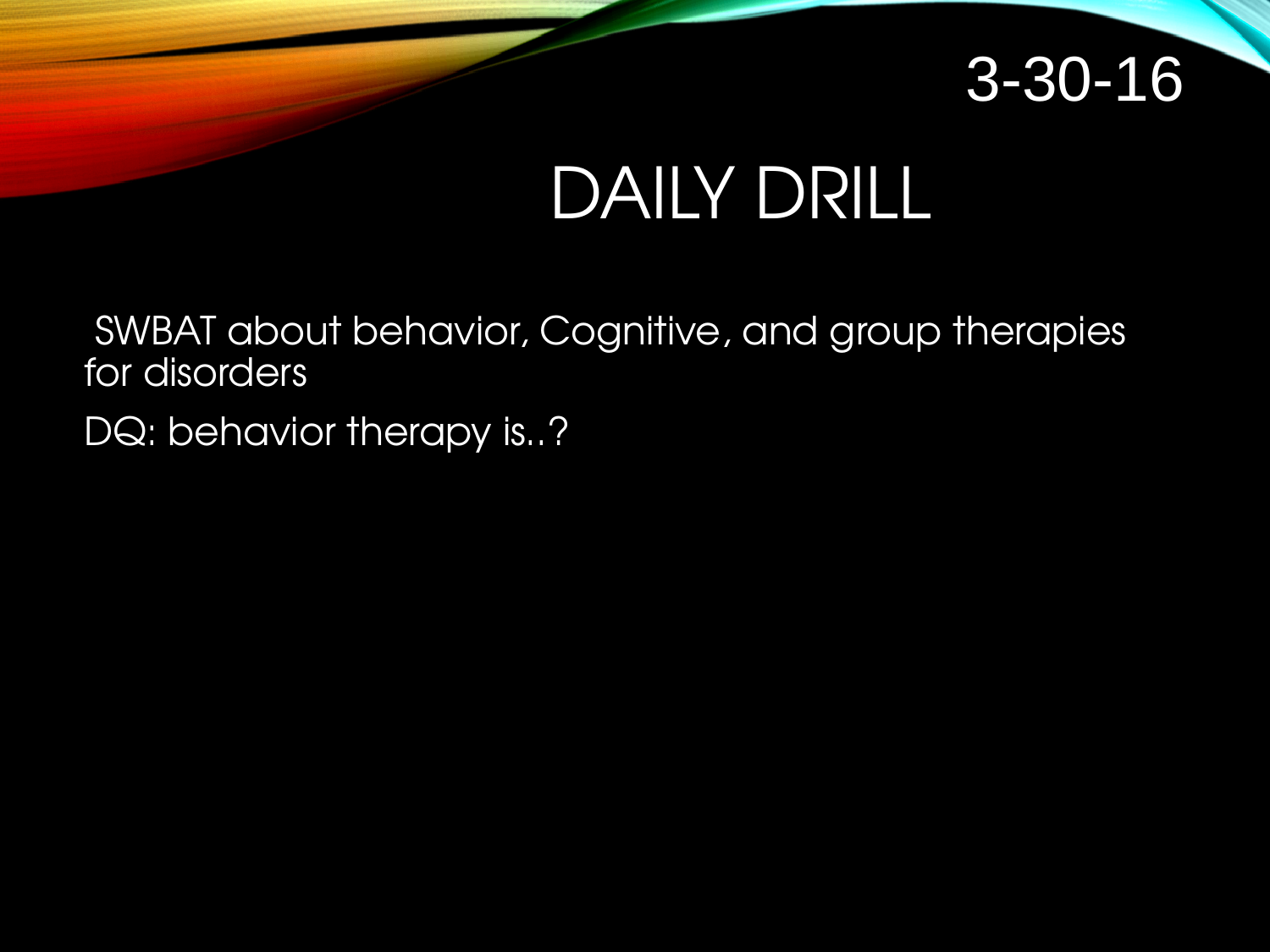

3-30-16
# Daily drill
 SWBAT about behavior, Cognitive, and group therapies for disorders
DQ: behavior therapy is..?